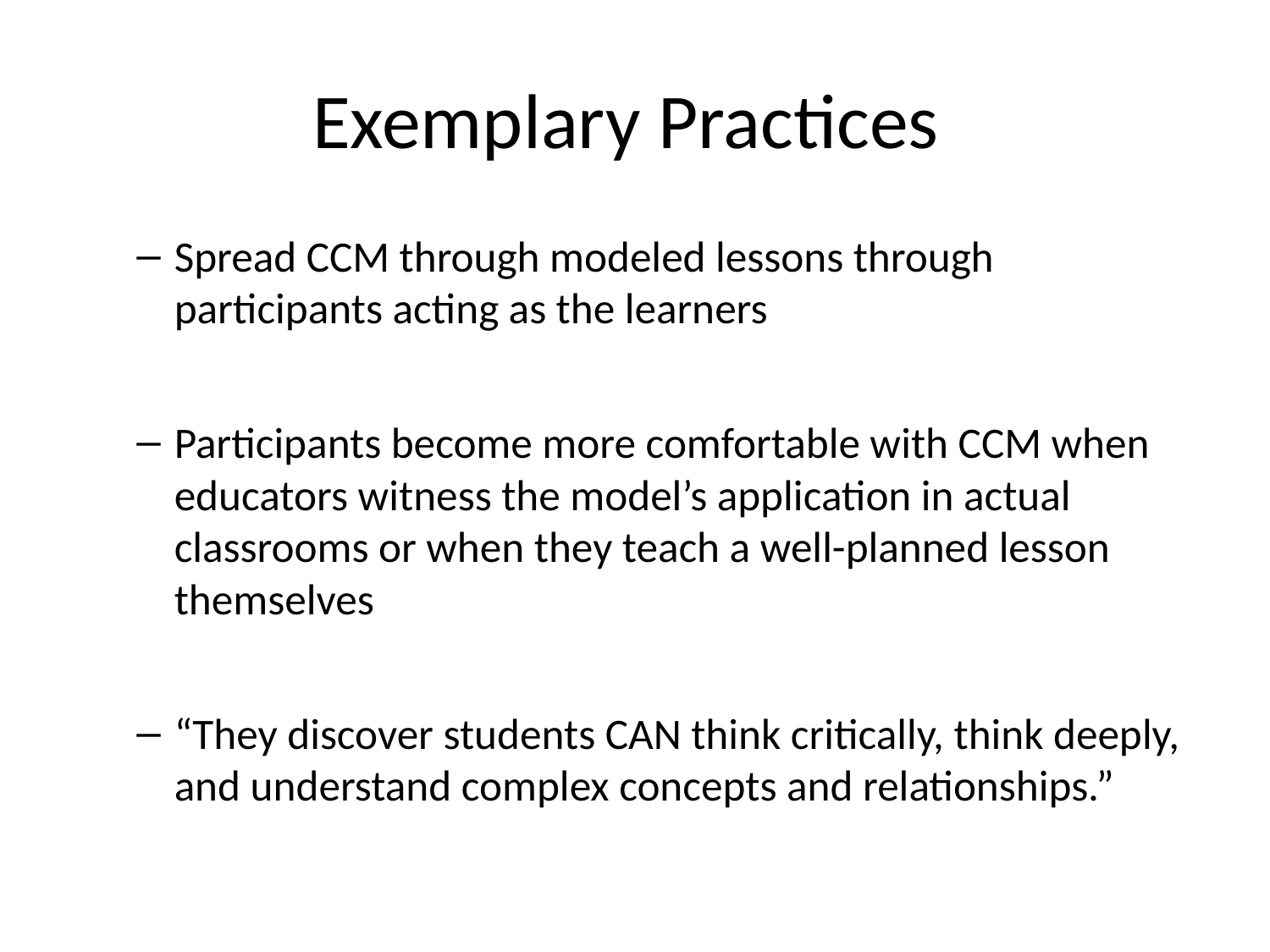

# Exemplary Practices
Spread CCM through modeled lessons through participants acting as the learners

Participants become more comfortable with CCM when educators witness the model’s application in actual classrooms or when they teach a well-planned lesson themselves

“They discover students CAN think critically, think deeply, and understand complex concepts and relationships.”